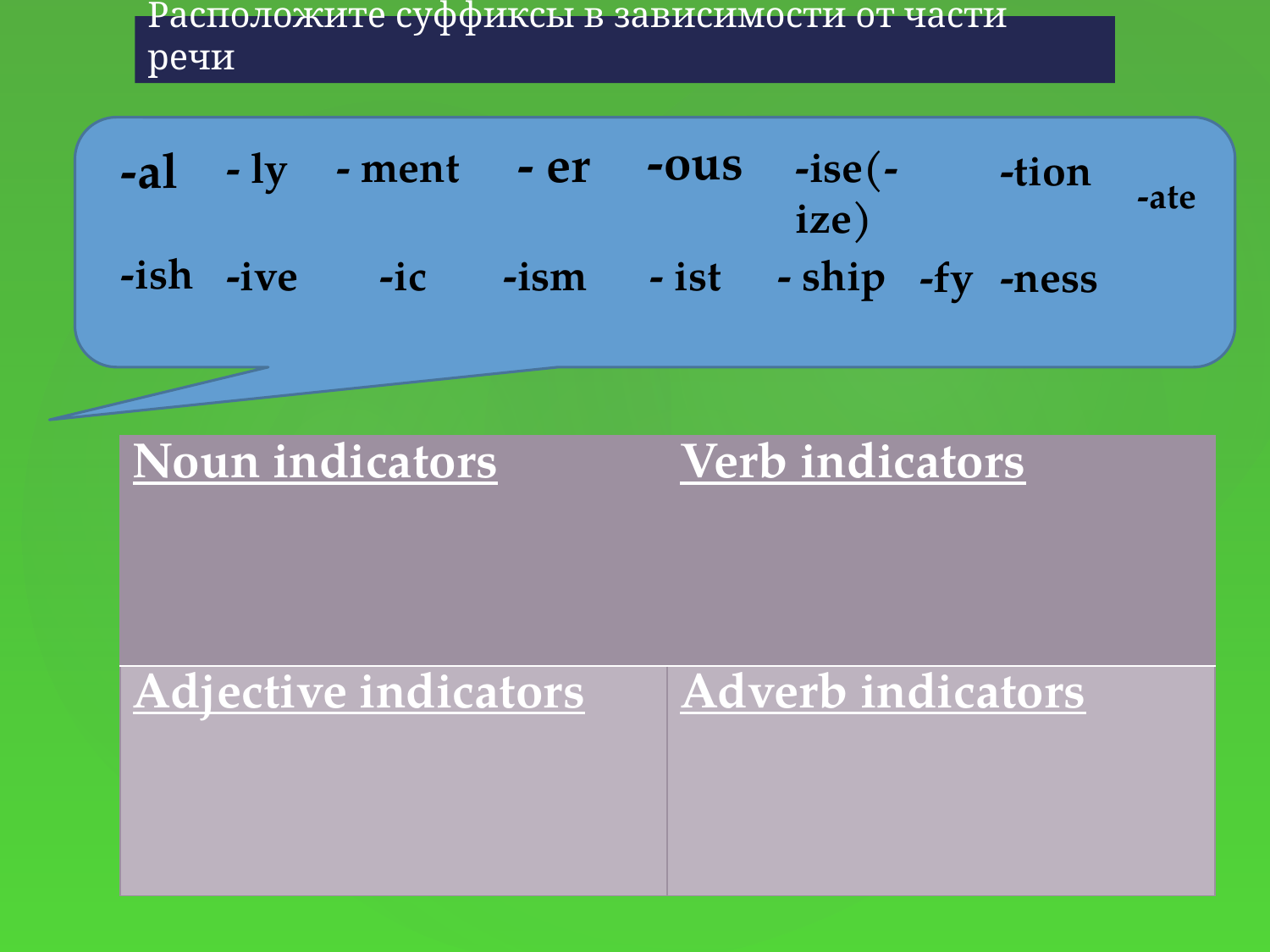

# Расположите суффиксы в зависимости от части речи

-ous
- er
-al
- ment
-ise(-ize)
- ly
-tion
-ate
-ish
-ive
-ic
-ism
- ist
- ship
-fy
-ness
| Noun indicators | Verb indicators |
| --- | --- |
| Adjective indicators | Adverb indicators |